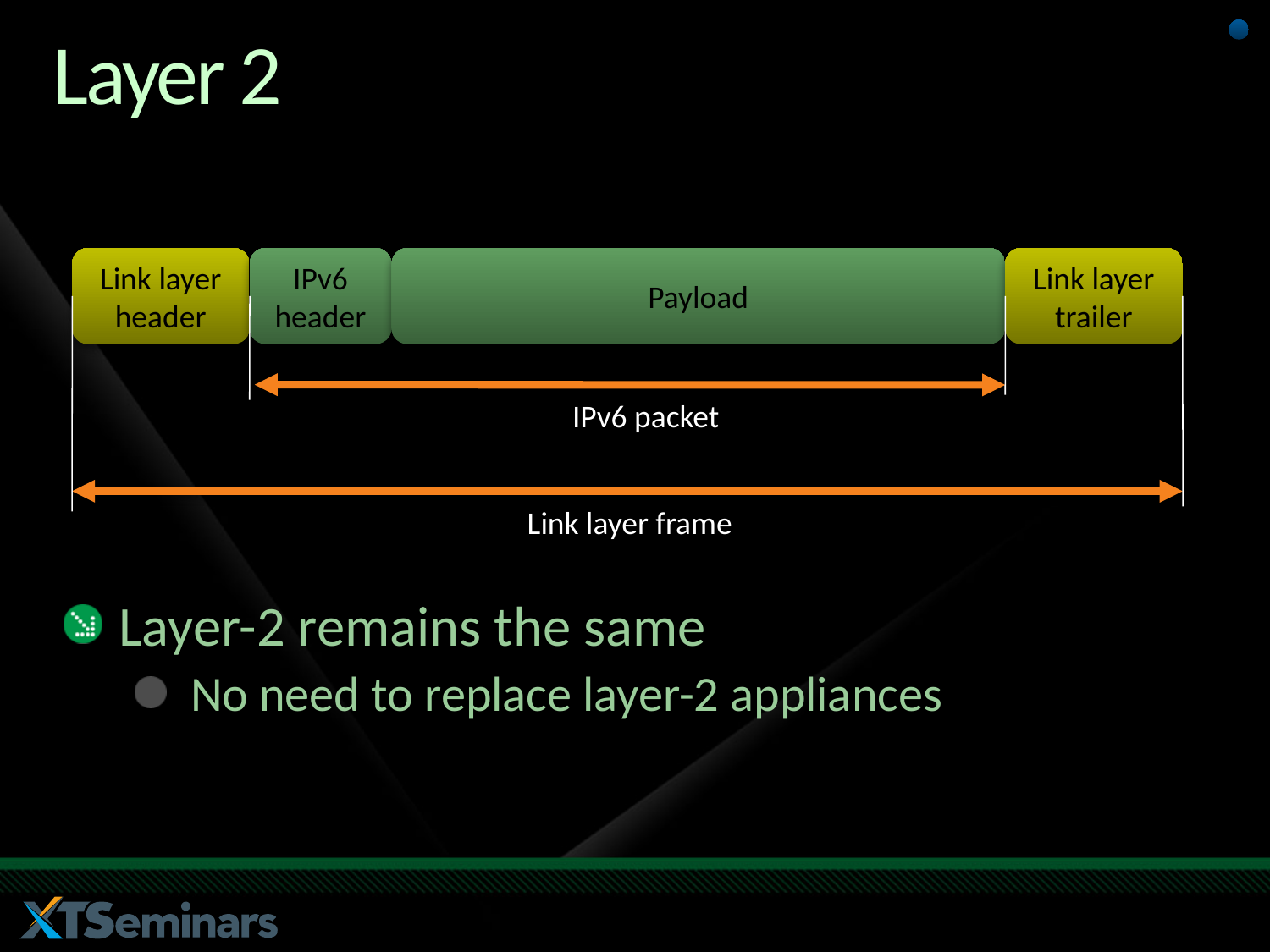

# Layer 2
Link layer header
IPv6 header
Payload
Link layer trailer
IPv6 packet
Link layer frame
Layer-2 remains the same
No need to replace layer-2 appliances